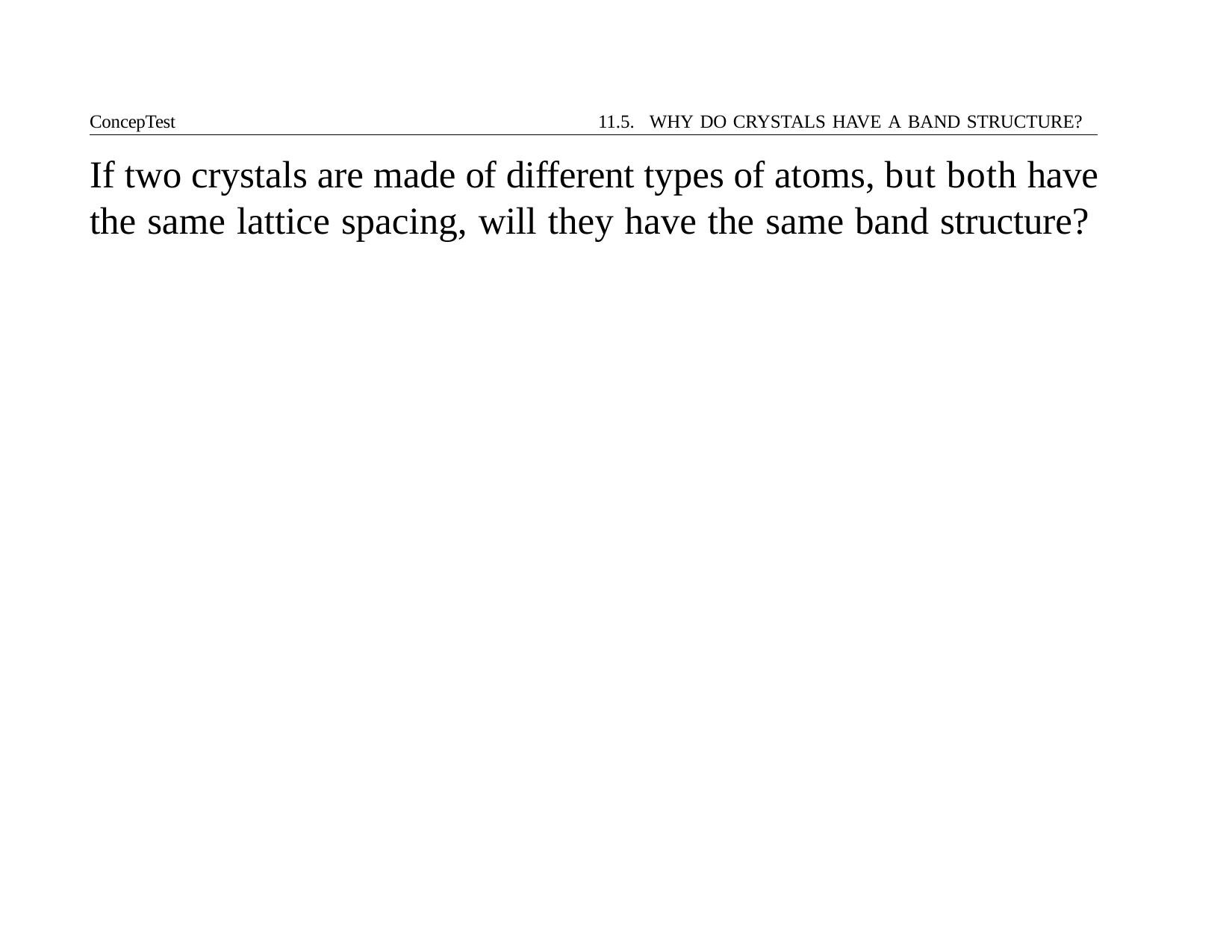

ConcepTest	11.5.  WHY DO CRYSTALS HAVE A BAND STRUCTURE?

# If two crystals are made of different types of atoms, but both have the same lattice spacing, will they have the same band structure?